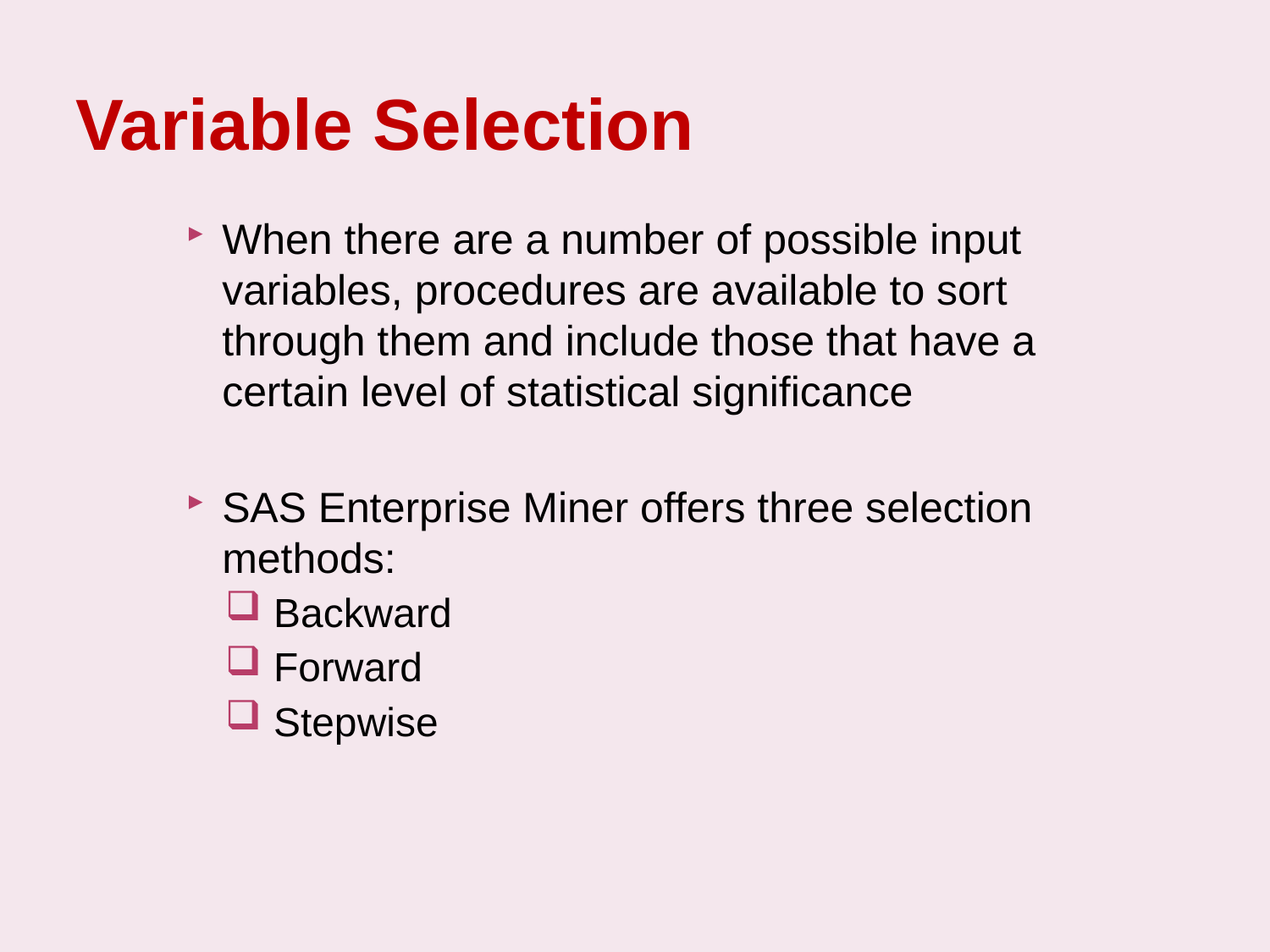

# Variable Selection
When there are a number of possible input variables, procedures are available to sort through them and include those that have a certain level of statistical significance

SAS Enterprise Miner offers three selection methods:
 Backward
 Forward
 Stepwise